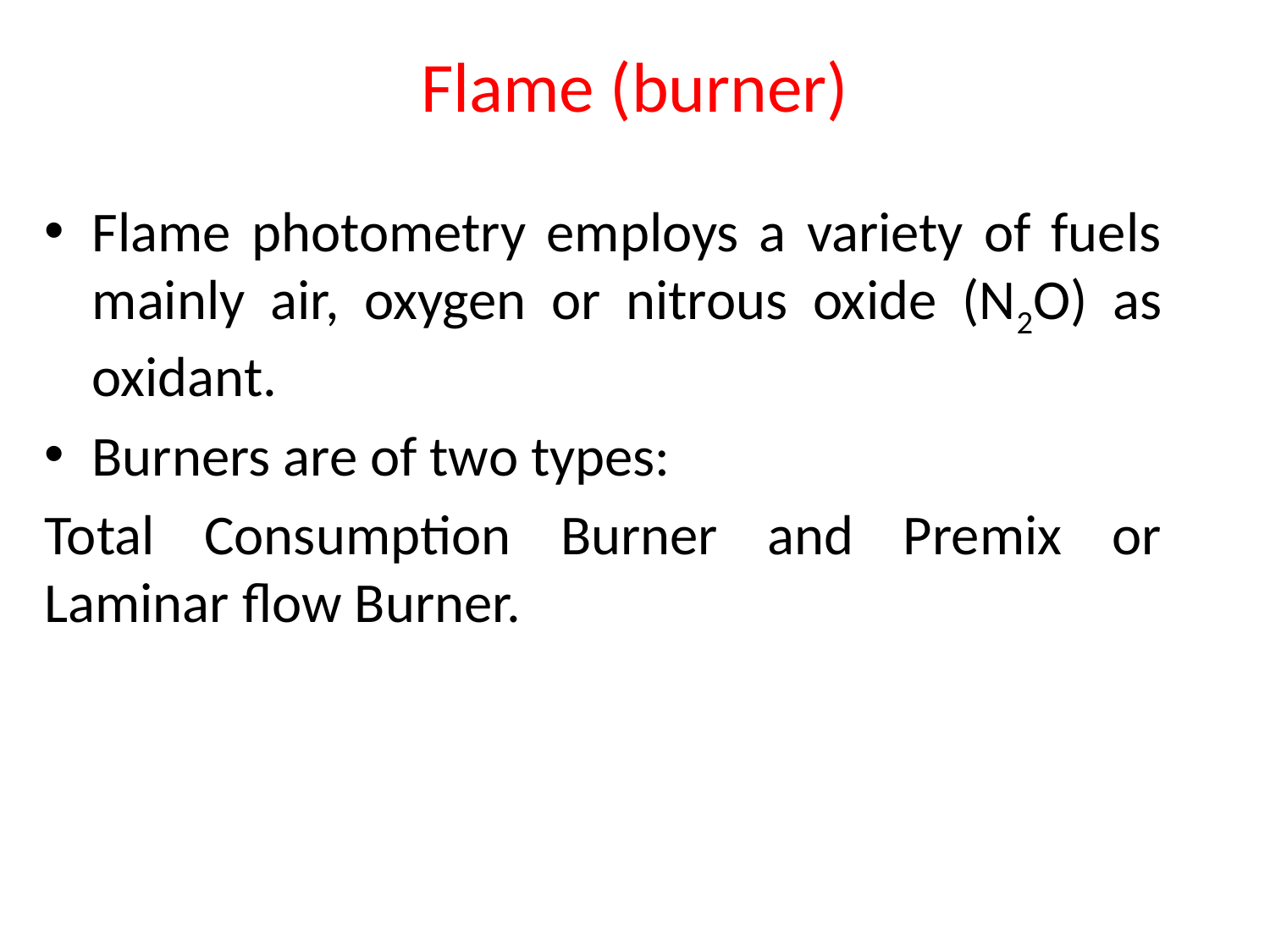

# Flame (burner)
Flame photometry employs a variety of fuels mainly air, oxygen or nitrous oxide (N2O) as oxidant.
Burners are of two types:
Total Consumption Burner and Premix or Laminar flow Burner.